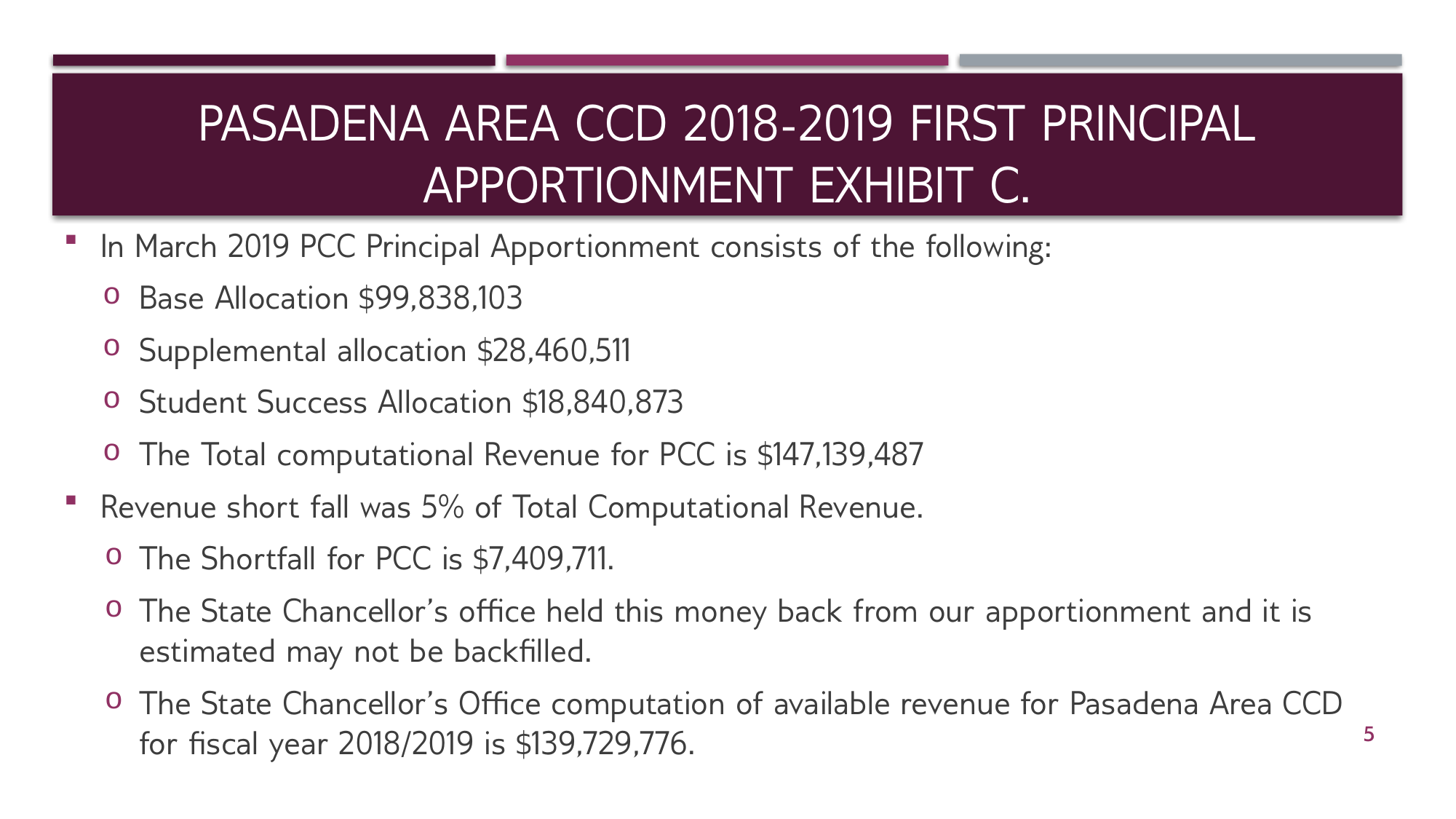

# Pasadena Area CCD 2018-2019 First Principal Apportionment Exhibit C.
In March 2019 PCC Principal Apportionment consists of the following:
Base Allocation $99,838,103
Supplemental allocation $28,460,511
Student Success Allocation $18,840,873
The Total computational Revenue for PCC is $147,139,487
Revenue short fall was 5% of Total Computational Revenue.
The Shortfall for PCC is $7,409,711.
The State Chancellor’s office held this money back from our apportionment and it is estimated may not be backfilled.
The State Chancellor’s Office computation of available revenue for Pasadena Area CCD for fiscal year 2018/2019 is $139,729,776.

5